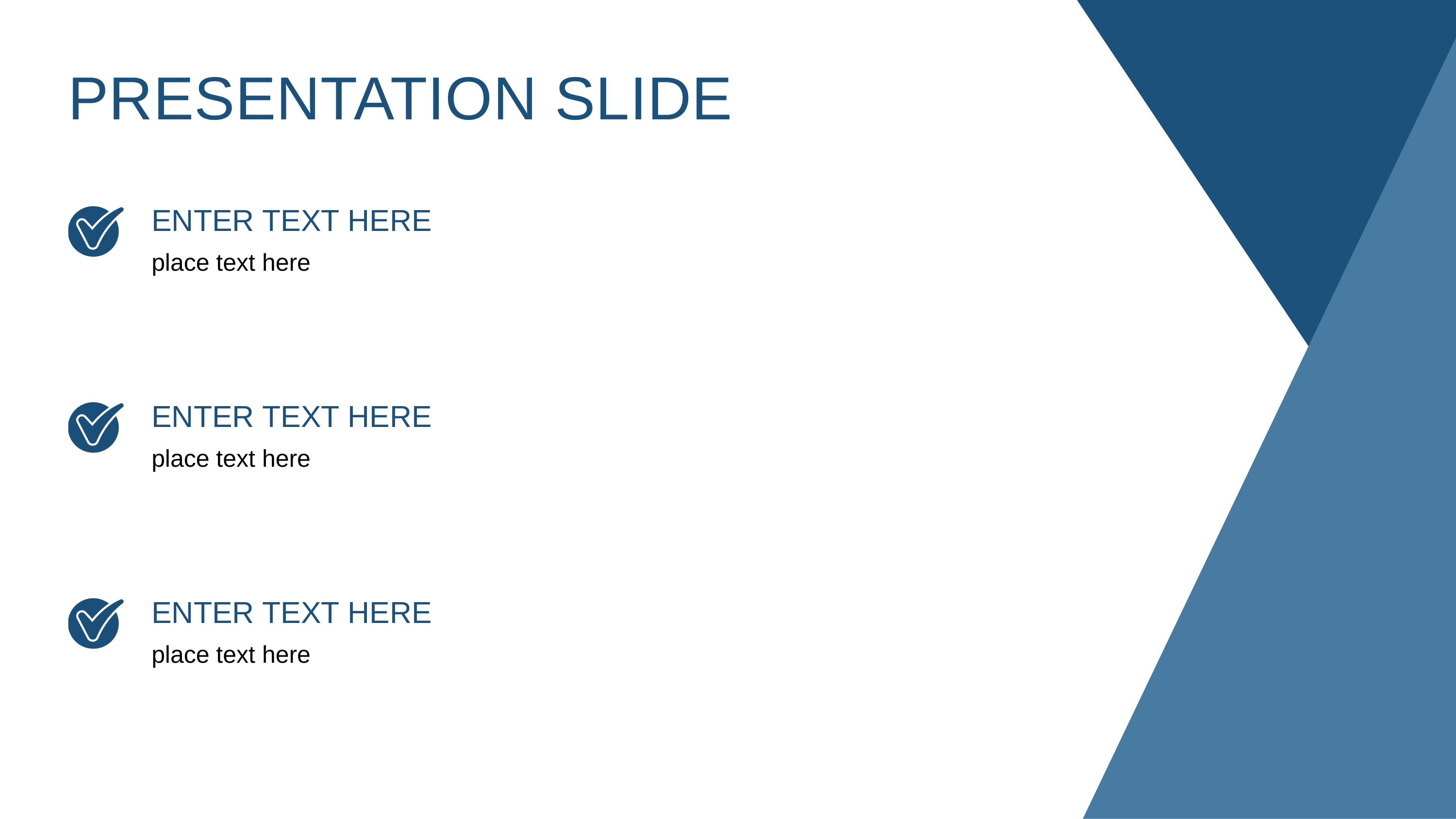

PRESENTATION SLIDE
ENTER TEXT HERE

place text here

ENTER TEXT HERE

place text here
ENTER TEXT HERE

place text here